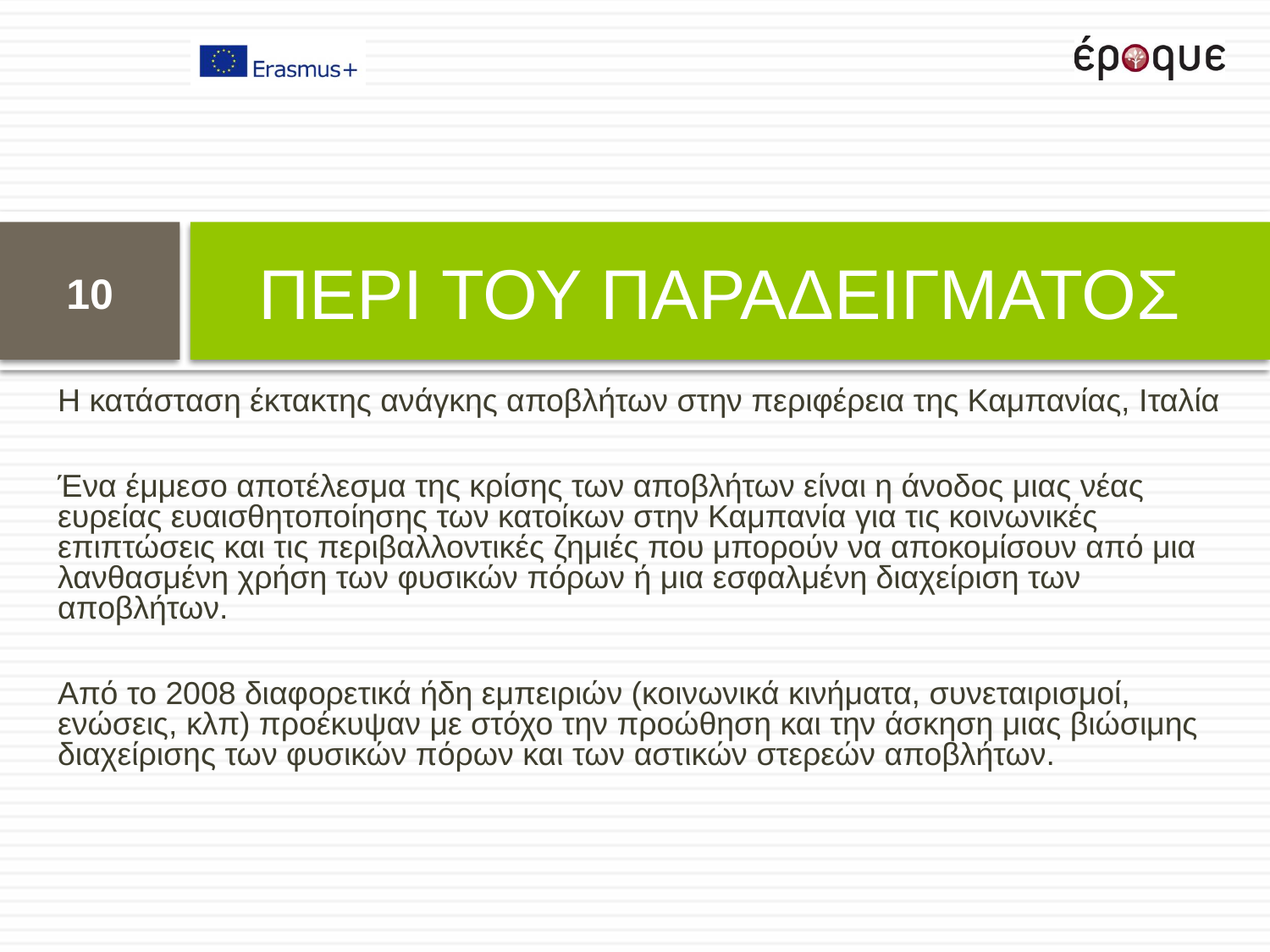

ΠΕΡΙ ΤΟΥ ΠΑΡΑΔΕΙΓΜΑΤΟΣ
10
Η κατάσταση έκτακτης ανάγκης αποβλήτων στην περιφέρεια της Καμπανίας, Ιταλία

Ένα έμμεσο αποτέλεσμα της κρίσης των αποβλήτων είναι η άνοδος μιας νέας ευρείας ευαισθητοποίησης των κατοίκων στην Καμπανία για τις κοινωνικές επιπτώσεις και τις περιβαλλοντικές ζημιές που μπορούν να αποκομίσουν από μια λανθασμένη χρήση των φυσικών πόρων ή μια εσφαλμένη διαχείριση των αποβλήτων.

Από το 2008 διαφορετικά ήδη εμπειριών (κοινωνικά κινήματα, συνεταιρισμοί, ενώσεις, κλπ) προέκυψαν με στόχο την προώθηση και την άσκηση μιας βιώσιμης διαχείρισης των φυσικών πόρων και των αστικών στερεών αποβλήτων.